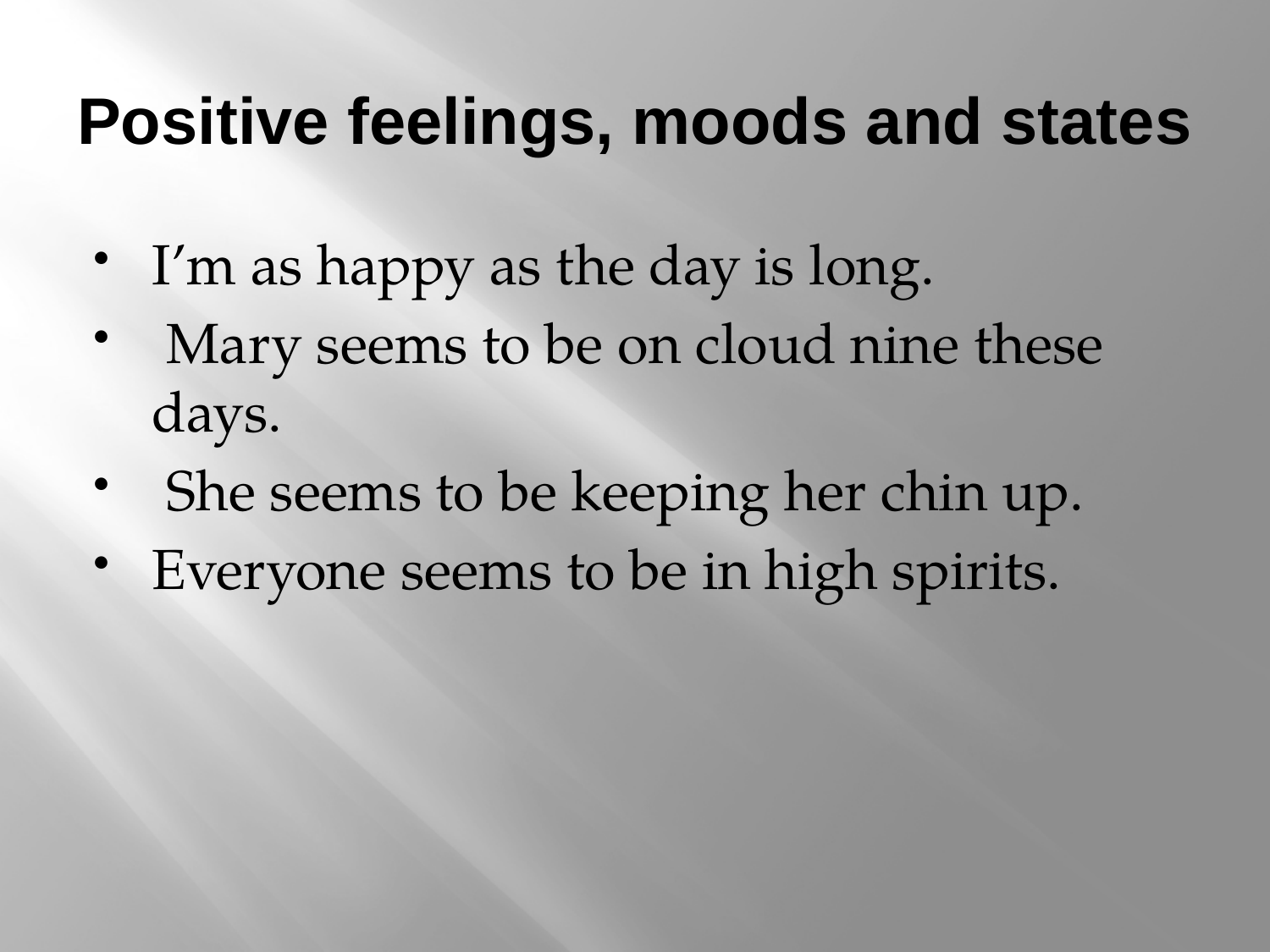

# Positive feelings, moods and states
I’m as happy as the day is long.
 Mary seems to be on cloud nine these days.
 She seems to be keeping her chin up.
Everyone seems to be in high spirits.